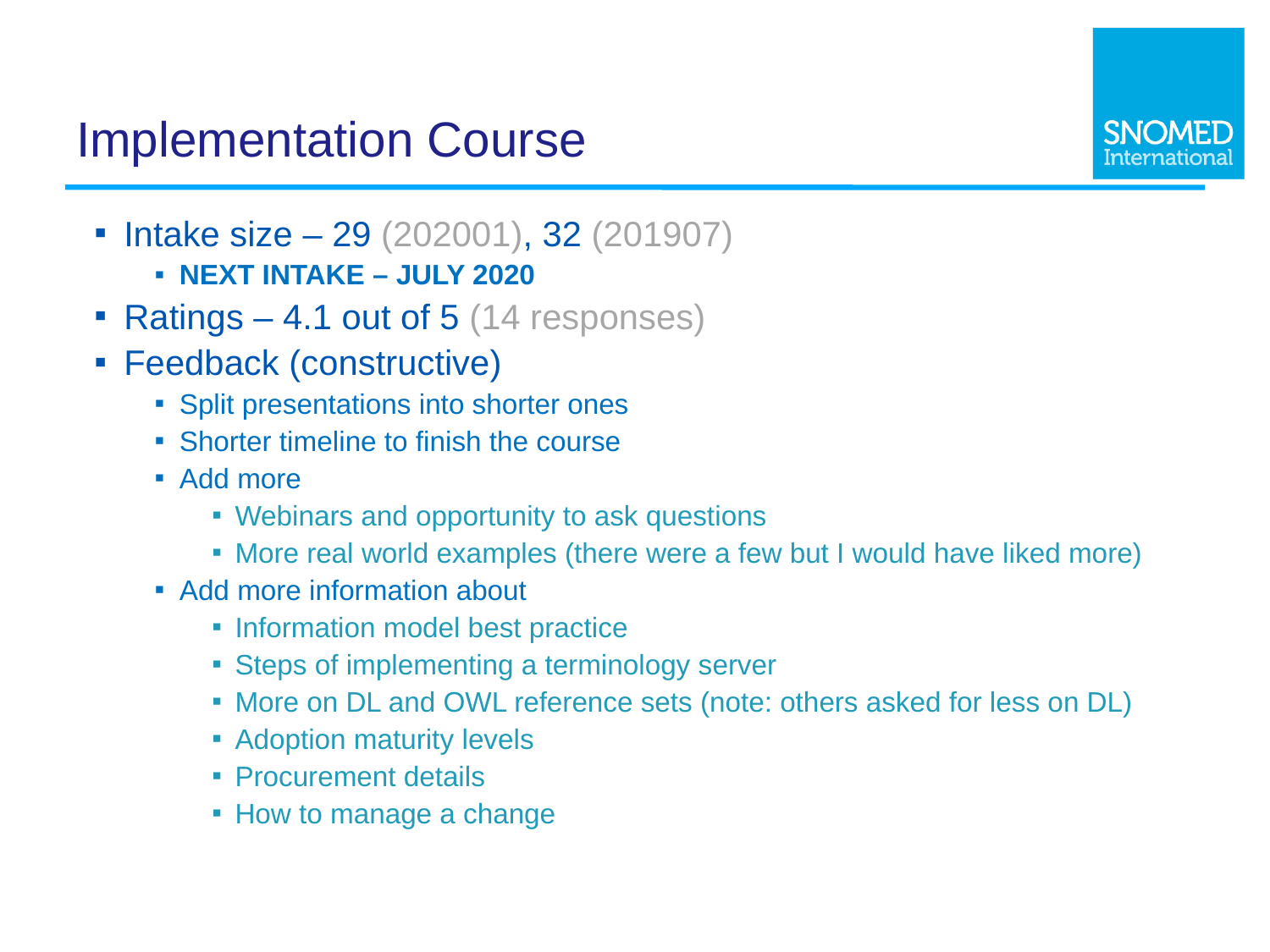

# Implementation Course
Intake size – 29 (202001), 32 (201907)
NEXT INTAKE – JULY 2020
Ratings – 4.1 out of 5 (14 responses)
Feedback (constructive)
Split presentations into shorter ones
Shorter timeline to finish the course
Add more
Webinars and opportunity to ask questions
More real world examples (there were a few but I would have liked more)
Add more information about
Information model best practice
Steps of implementing a terminology server
More on DL and OWL reference sets (note: others asked for less on DL)
Adoption maturity levels
Procurement details
How to manage a change